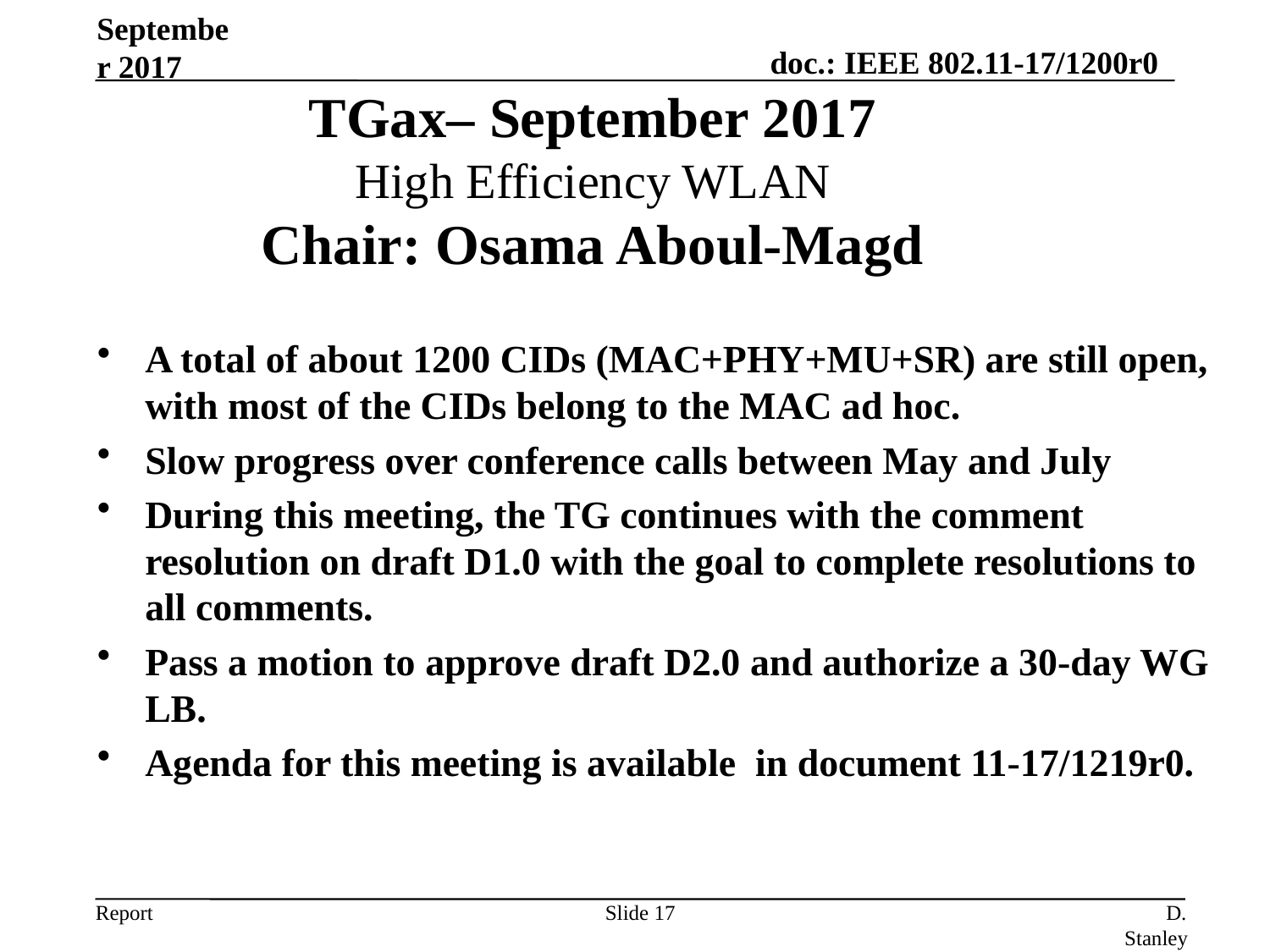

September 2017
TGax– September 2017
High Efficiency WLAN
Chair: Osama Aboul-Magd
A total of about 1200 CIDs (MAC+PHY+MU+SR) are still open, with most of the CIDs belong to the MAC ad hoc.
Slow progress over conference calls between May and July
During this meeting, the TG continues with the comment resolution on draft D1.0 with the goal to complete resolutions to all comments.
Pass a motion to approve draft D2.0 and authorize a 30-day WG LB.
Agenda for this meeting is available  in document 11-17/1219r0.

Slide 17
D. Stanley, HP Enterprise